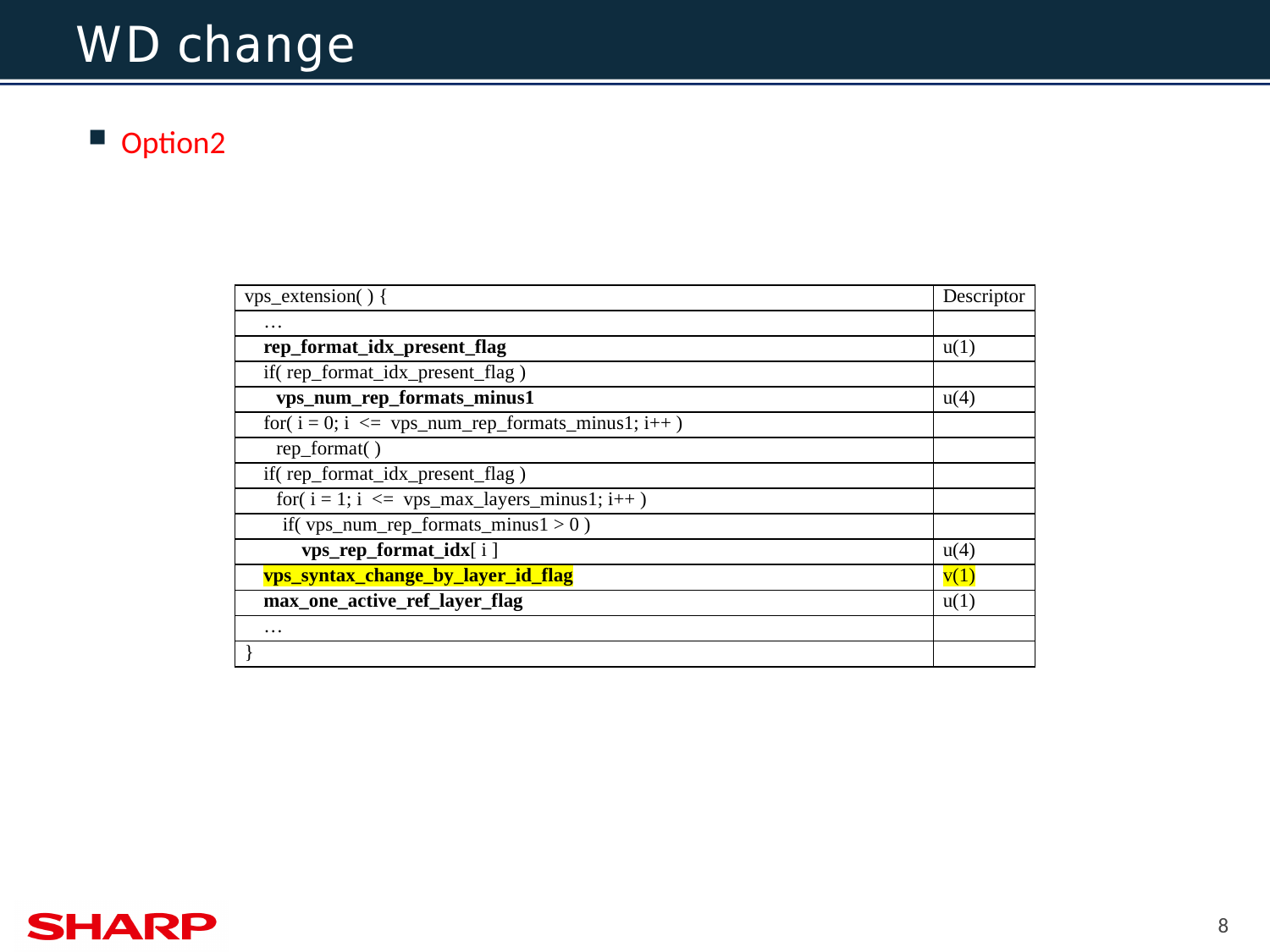

# WD change
Option2
| vps\_extension( ) { | Descriptor |
| --- | --- |
| … |  |
| rep\_format\_idx\_present\_flag | u(1) |
| if( rep\_format\_idx\_present\_flag ) |  |
| vps\_num\_rep\_formats\_minus1 | u(4) |
| for( i = 0; i <= vps\_num\_rep\_formats\_minus1; i++ ) |  |
| rep\_format( ) |  |
| if( rep\_format\_idx\_present\_flag ) |  |
| for( i = 1; i <= vps\_max\_layers\_minus1; i++ ) |  |
| if( vps\_num\_rep\_formats\_minus1 > 0 ) |  |
| vps\_rep\_format\_idx[ i ] | u(4) |
| vps\_syntax\_change\_by\_layer\_id\_flag | v(1) |
| max\_one\_active\_ref\_layer\_flag | u(1) |
| … |  |
| } |  |
8